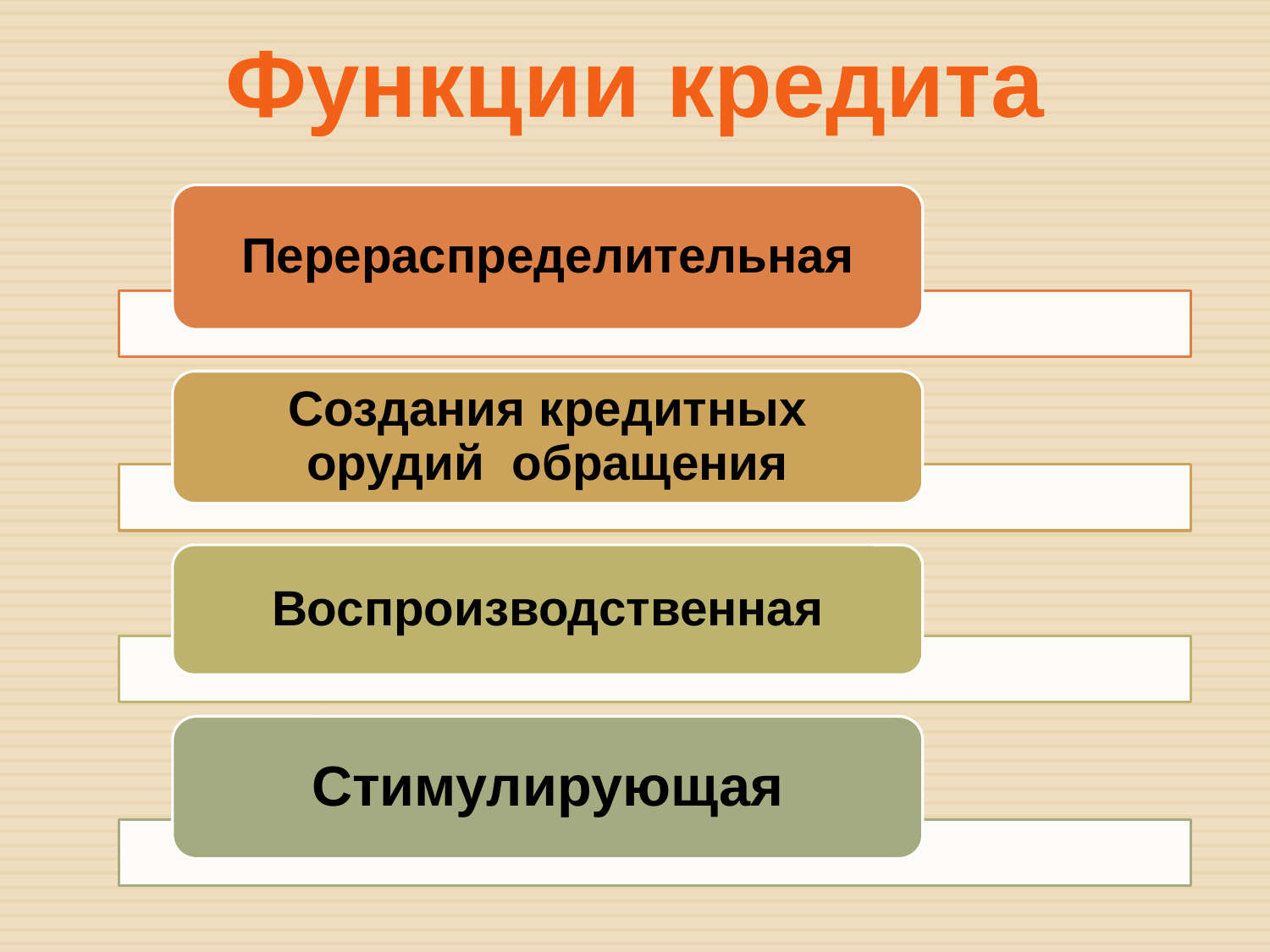

Функции кредита
Перераспределительная
Создания кредитных орудий  обращения
Воспроизводственная
Стимулирующая